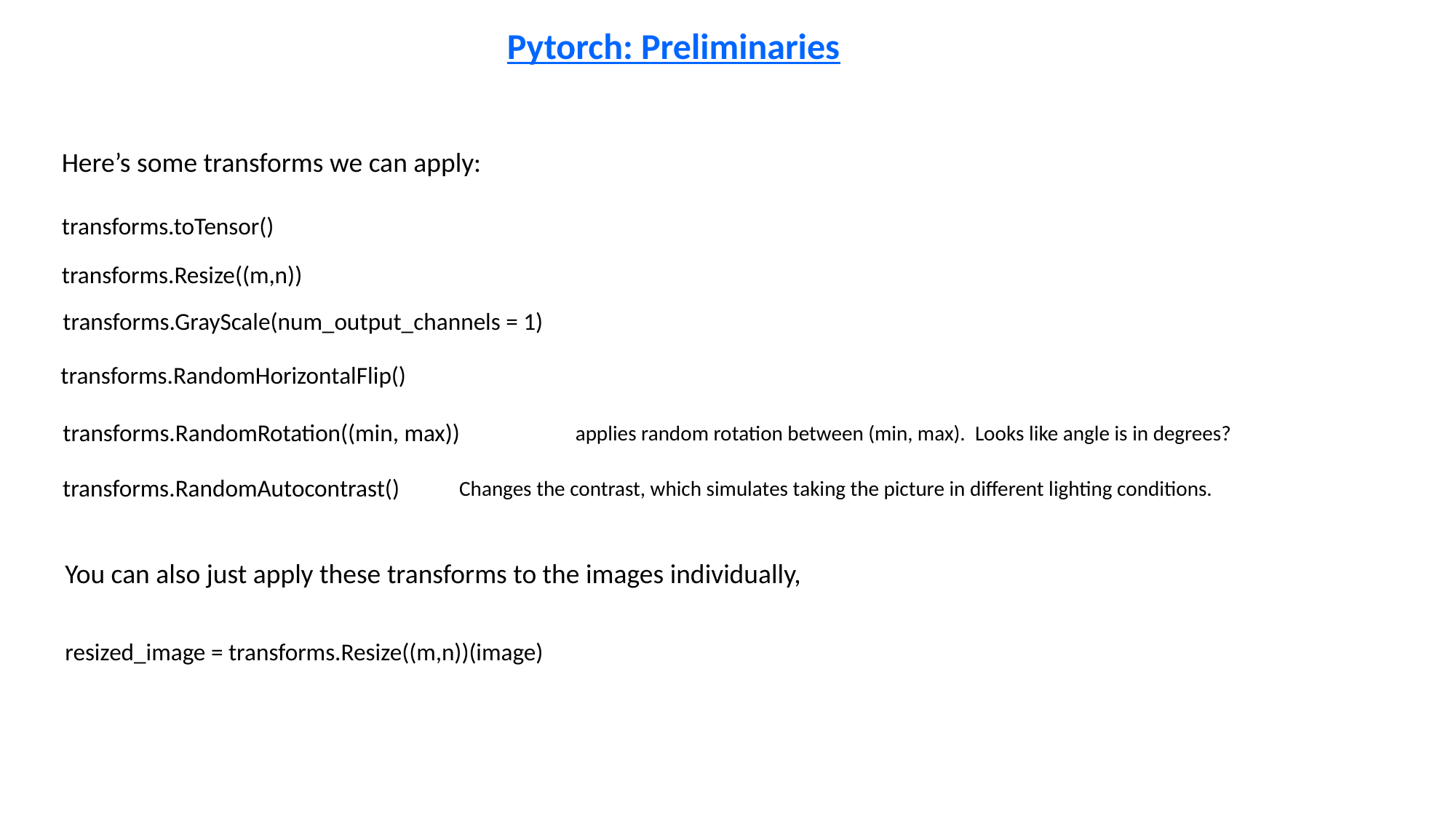

Pytorch: Preliminaries
Here’s some transforms we can apply:
transforms.toTensor()
transforms.Resize((m,n))
transforms.GrayScale(num_output_channels = 1)
transforms.RandomHorizontalFlip()
transforms.RandomRotation((min, max))
applies random rotation between (min, max).  Looks like angle is in degrees?
transforms.RandomAutocontrast()
Changes the contrast, which simulates taking the picture in different lighting conditions.
You can also just apply these transforms to the images individually,
resized_image = transforms.Resize((m,n))(image)